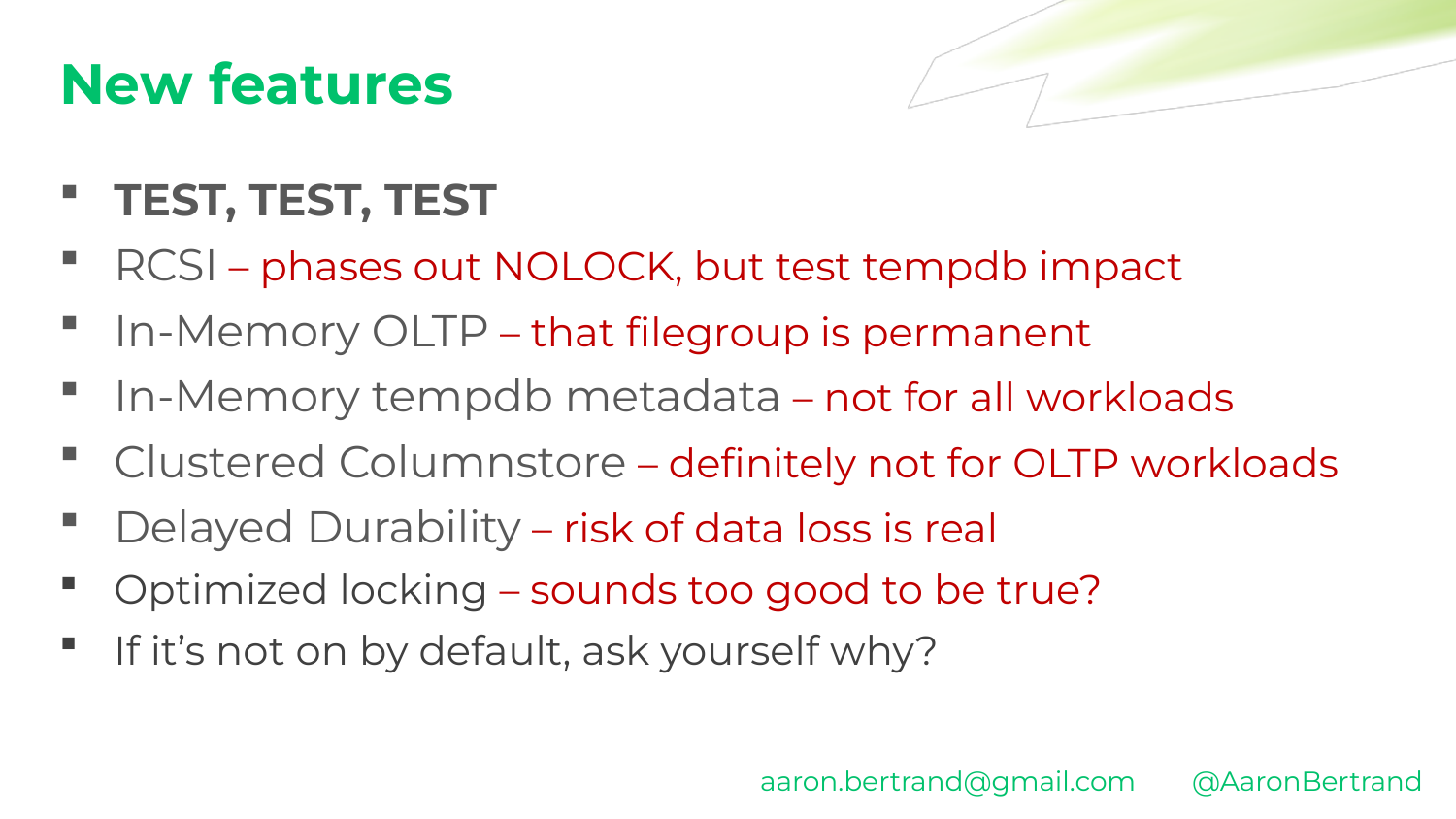

# New features
TEST, TEST, TEST
RCSI – phases out NOLOCK, but test tempdb impact
In-Memory OLTP – that filegroup is permanent
In-Memory tempdb metadata – not for all workloads
Clustered Columnstore – definitely not for OLTP workloads
Delayed Durability – risk of data loss is real
Optimized locking – sounds too good to be true?
If it’s not on by default, ask yourself why?